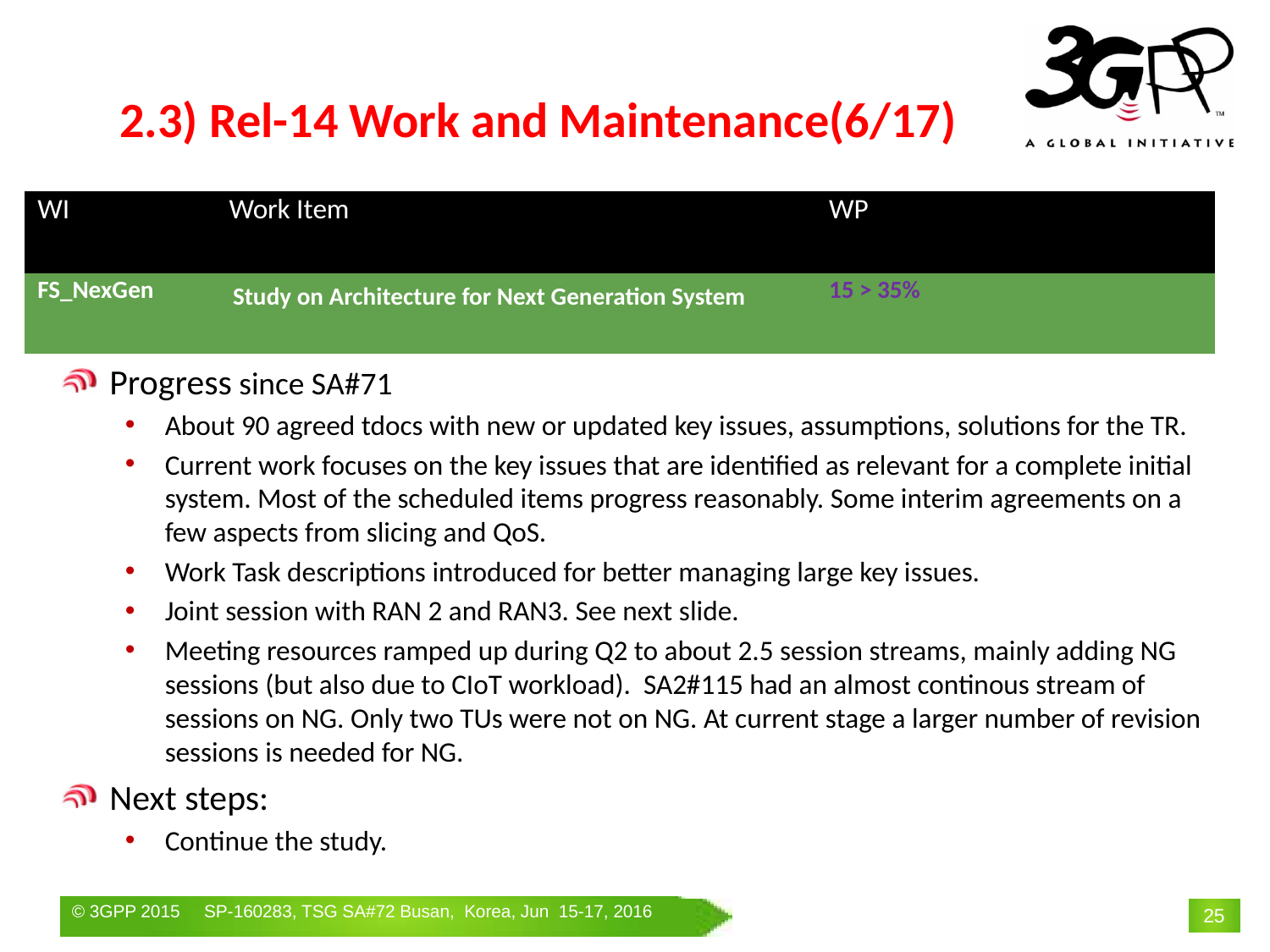

# 2.3) Rel-14 Work and Maintenance(6/17)
| WI | Work Item | WP |  |  |
| --- | --- | --- | --- | --- |
| FS\_NexGen | Study on Architecture for Next Generation System | 15 > 35% |  |  |
Progress since SA#71
About 90 agreed tdocs with new or updated key issues, assumptions, solutions for the TR.
Current work focuses on the key issues that are identified as relevant for a complete initial system. Most of the scheduled items progress reasonably. Some interim agreements on a few aspects from slicing and QoS.
Work Task descriptions introduced for better managing large key issues.
Joint session with RAN 2 and RAN3. See next slide.
Meeting resources ramped up during Q2 to about 2.5 session streams, mainly adding NG sessions (but also due to CIoT workload).  SA2#115 had an almost continous stream of sessions on NG. Only two TUs were not on NG. At current stage a larger number of revision sessions is needed for NG.
Next steps:
Continue the study.